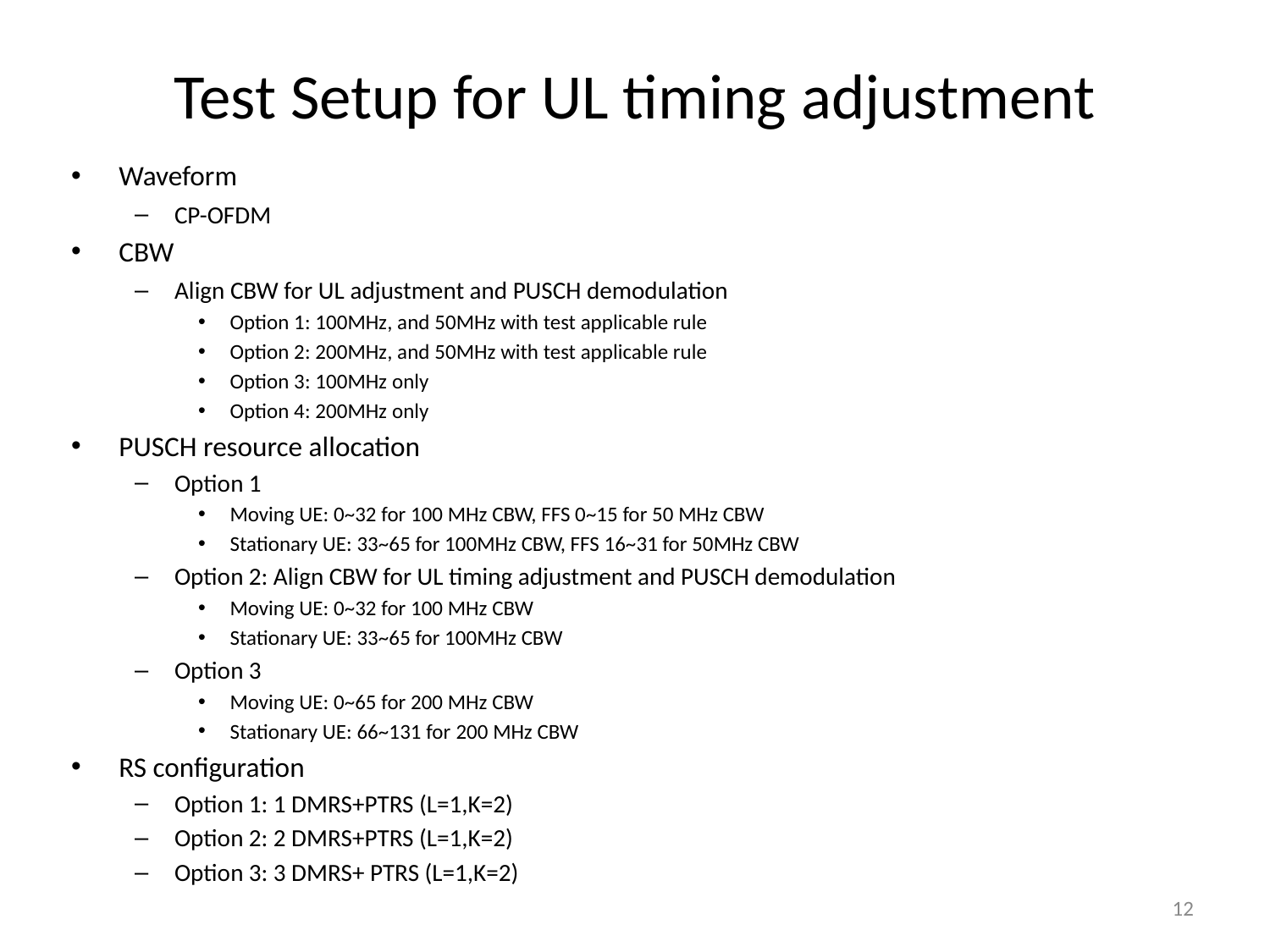

# Test Setup for UL timing adjustment
Waveform
CP-OFDM
CBW
Align CBW for UL adjustment and PUSCH demodulation
Option 1: 100MHz, and 50MHz with test applicable rule
Option 2: 200MHz, and 50MHz with test applicable rule
Option 3: 100MHz only
Option 4: 200MHz only
PUSCH resource allocation
Option 1
Moving UE: 0~32 for 100 MHz CBW, FFS 0~15 for 50 MHz CBW
Stationary UE: 33~65 for 100MHz CBW, FFS 16~31 for 50MHz CBW
Option 2: Align CBW for UL timing adjustment and PUSCH demodulation
Moving UE: 0~32 for 100 MHz CBW
Stationary UE: 33~65 for 100MHz CBW
Option 3
Moving UE: 0~65 for 200 MHz CBW
Stationary UE: 66~131 for 200 MHz CBW
RS configuration
Option 1: 1 DMRS+PTRS (L=1,K=2)
Option 2: 2 DMRS+PTRS (L=1,K=2)
Option 3: 3 DMRS+ PTRS (L=1,K=2)

12